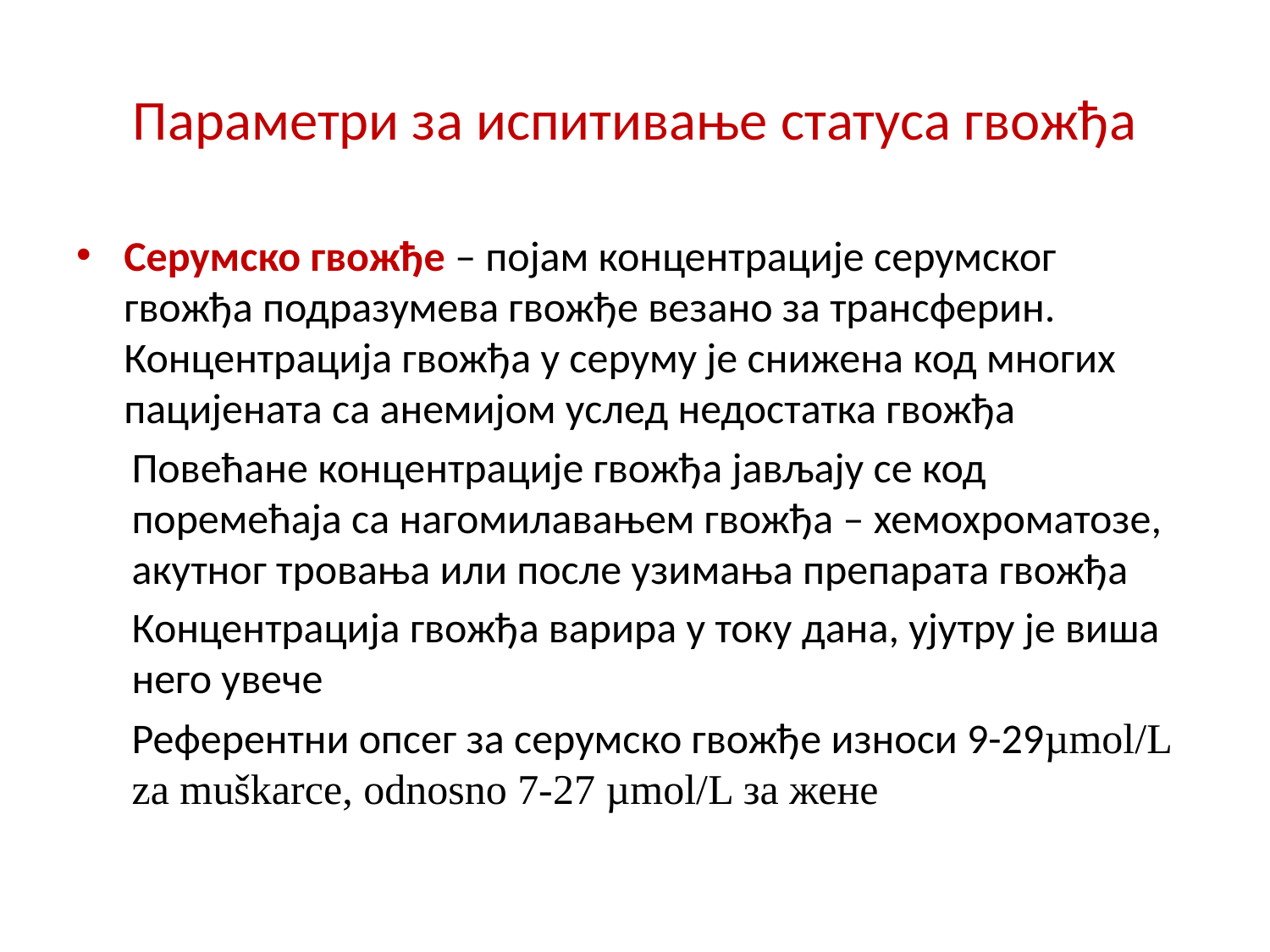

# Параметри за испитивање статуса гвожђа
Серумско гвожђе – појам концентрације серумског гвожђа подразумева гвожђе везано за трансферин. Концентрација гвожђа у серуму је снижена код многих пацијената са анемијом услед недостатка гвожђа
Повећане концентрације гвожђа јављају се код поремећаја са нагомилавањем гвожђа – хемохроматозе, акутног тровања или после узимања препарата гвожђа
Концентрација гвожђа варира у току дана, ујутру је виша него увече
Референтни опсег за серумско гвожђе износи 9-29µmol/L za muškarce, odnosno 7-27 µmol/L за жене